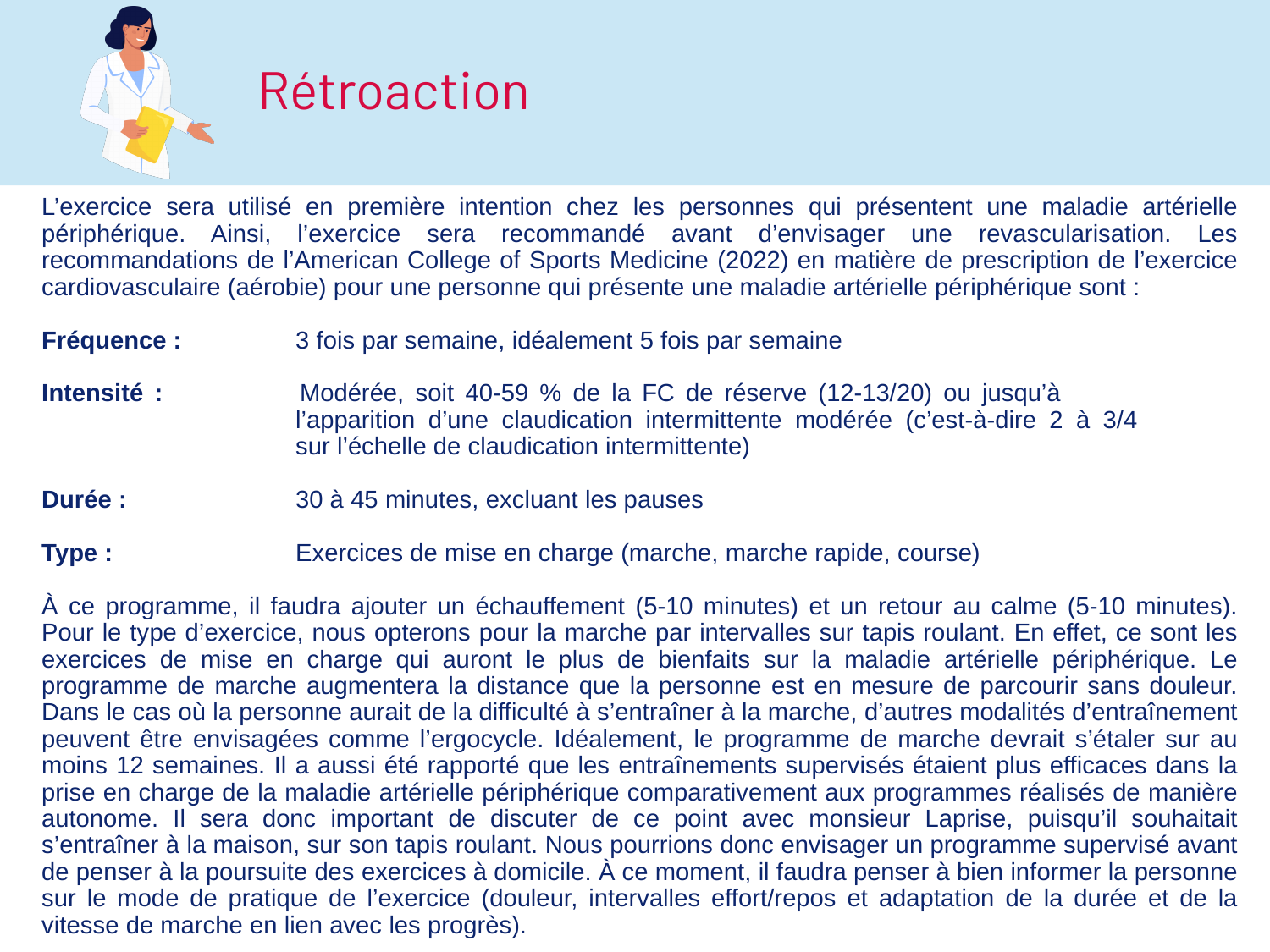

L’exercice sera utilisé en première intention chez les personnes qui présentent une maladie artérielle périphérique. Ainsi, l’exercice sera recommandé avant d’envisager une revascularisation. Les recommandations de l’American College of Sports Medicine (2022) en matière de prescription de l’exercice cardiovasculaire (aérobie) pour une personne qui présente une maladie artérielle périphérique sont :

Fréquence :	3 fois par semaine, idéalement 5 fois par semaine

Intensité :		Modérée, soit 40-59 % de la FC de réserve (12-13/20) ou jusqu’à 				l’apparition d’une claudication intermittente modérée (c’est-à-dire 2 à 3/4 			sur l’échelle de claudication intermittente)

Durée : 		30 à 45 minutes, excluant les pauses

Type : 		Exercices de mise en charge (marche, marche rapide, course)

À ce programme, il faudra ajouter un échauffement (5-10 minutes) et un retour au calme (5-10 minutes). Pour le type d’exercice, nous opterons pour la marche par intervalles sur tapis roulant. En effet, ce sont les exercices de mise en charge qui auront le plus de bienfaits sur la maladie artérielle périphérique. Le programme de marche augmentera la distance que la personne est en mesure de parcourir sans douleur. Dans le cas où la personne aurait de la difficulté à s’entraîner à la marche, d’autres modalités d’entraînement peuvent être envisagées comme l’ergocycle. Idéalement, le programme de marche devrait s’étaler sur au moins 12 semaines. Il a aussi été rapporté que les entraînements supervisés étaient plus efficaces dans la prise en charge de la maladie artérielle périphérique comparativement aux programmes réalisés de manière autonome. Il sera donc important de discuter de ce point avec monsieur Laprise, puisqu’il souhaitait s’entraîner à la maison, sur son tapis roulant. Nous pourrions donc envisager un programme supervisé avant de penser à la poursuite des exercices à domicile. À ce moment, il faudra penser à bien informer la personne sur le mode de pratique de l’exercice (douleur, intervalles effort/repos et adaptation de la durée et de la vitesse de marche en lien avec les progrès).